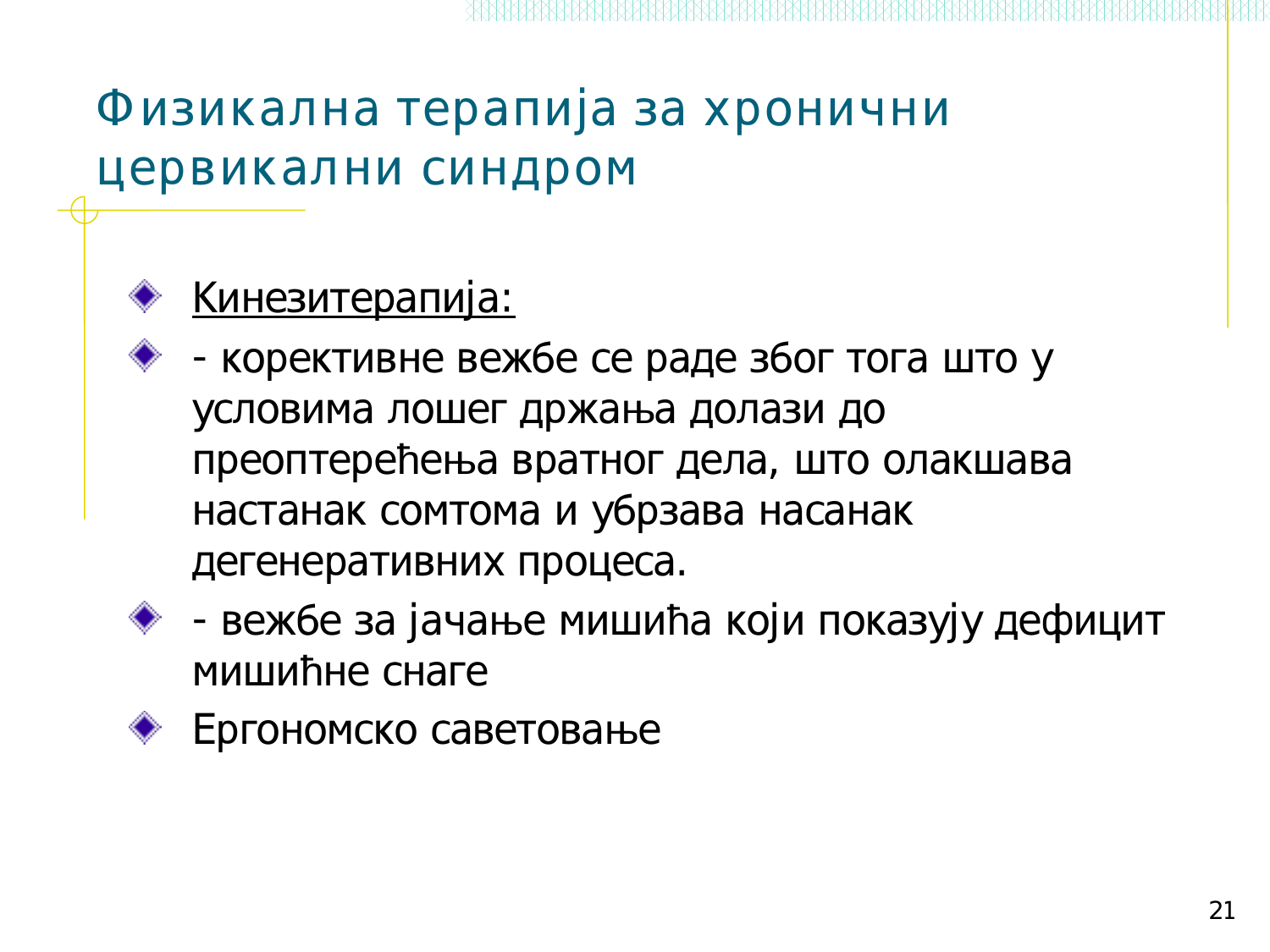

# Физикална терапија за хронични цервикални синдром
Кинезитерапија:
- корективне вежбе се раде због тога што у условима лошег држања долази до преоптерећења вратног дела, што олакшава настанак сомтома и убрзава насанак дегенеративних процеса.
- вежбе за јачање мишића који показују дефицит мишићне снаге
Ергономско саветовање

21